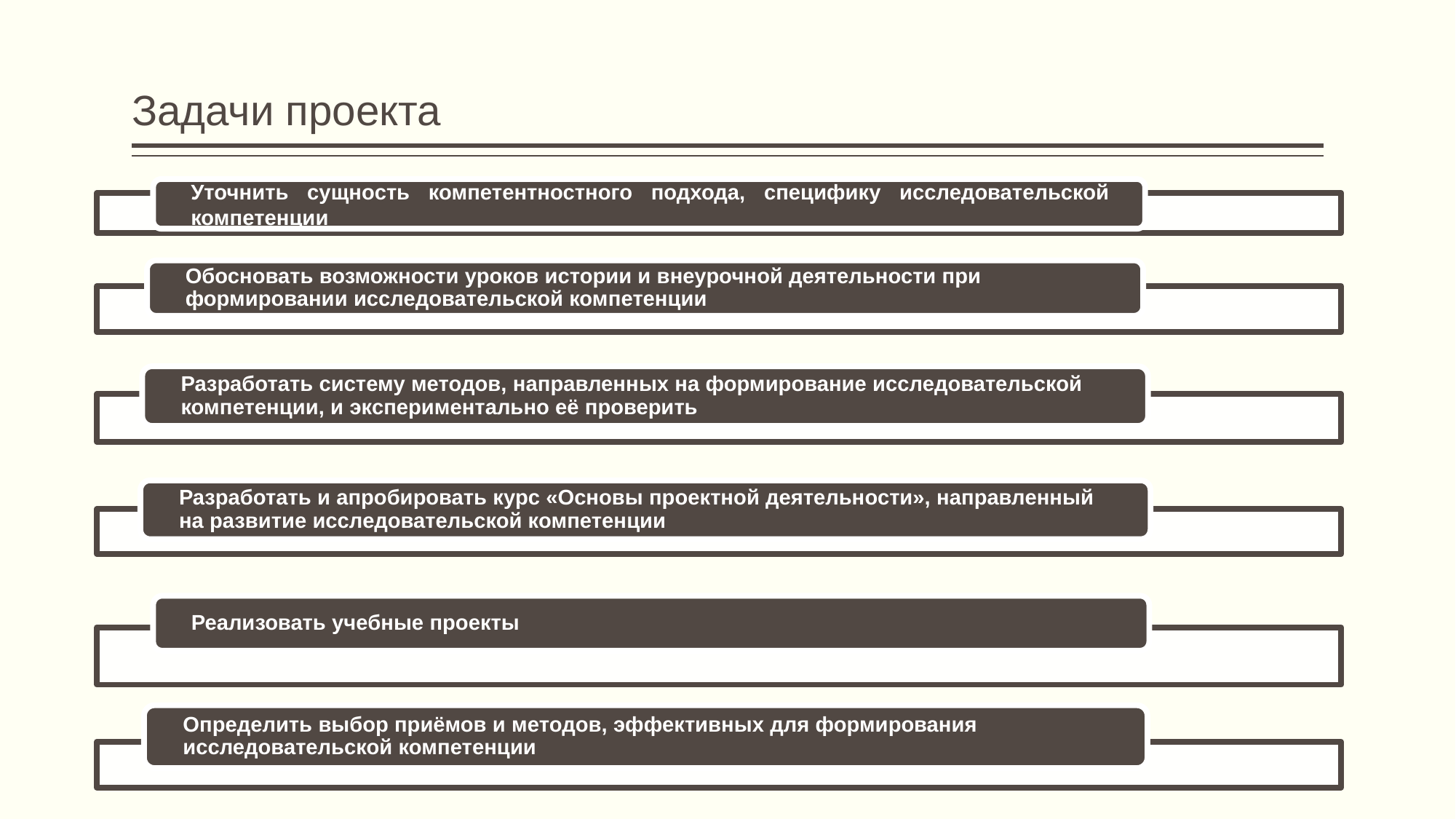

# Задачи проекта
Уточнить сущность компетентностного подхода, специфику исследовательской компетенции
Обосновать возможности уроков истории и внеурочной деятельности при формировании исследовательской компетенции
Разработать систему методов, направленных на формирование исследовательской компетенции, и экспериментально её проверить
Разработать и апробировать курс «Основы проектной деятельности», направленный на развитие исследовательской компетенции
Реализовать учебные проекты
Определить выбор приёмов и методов, эффективных для формирования исследовательской компетенции